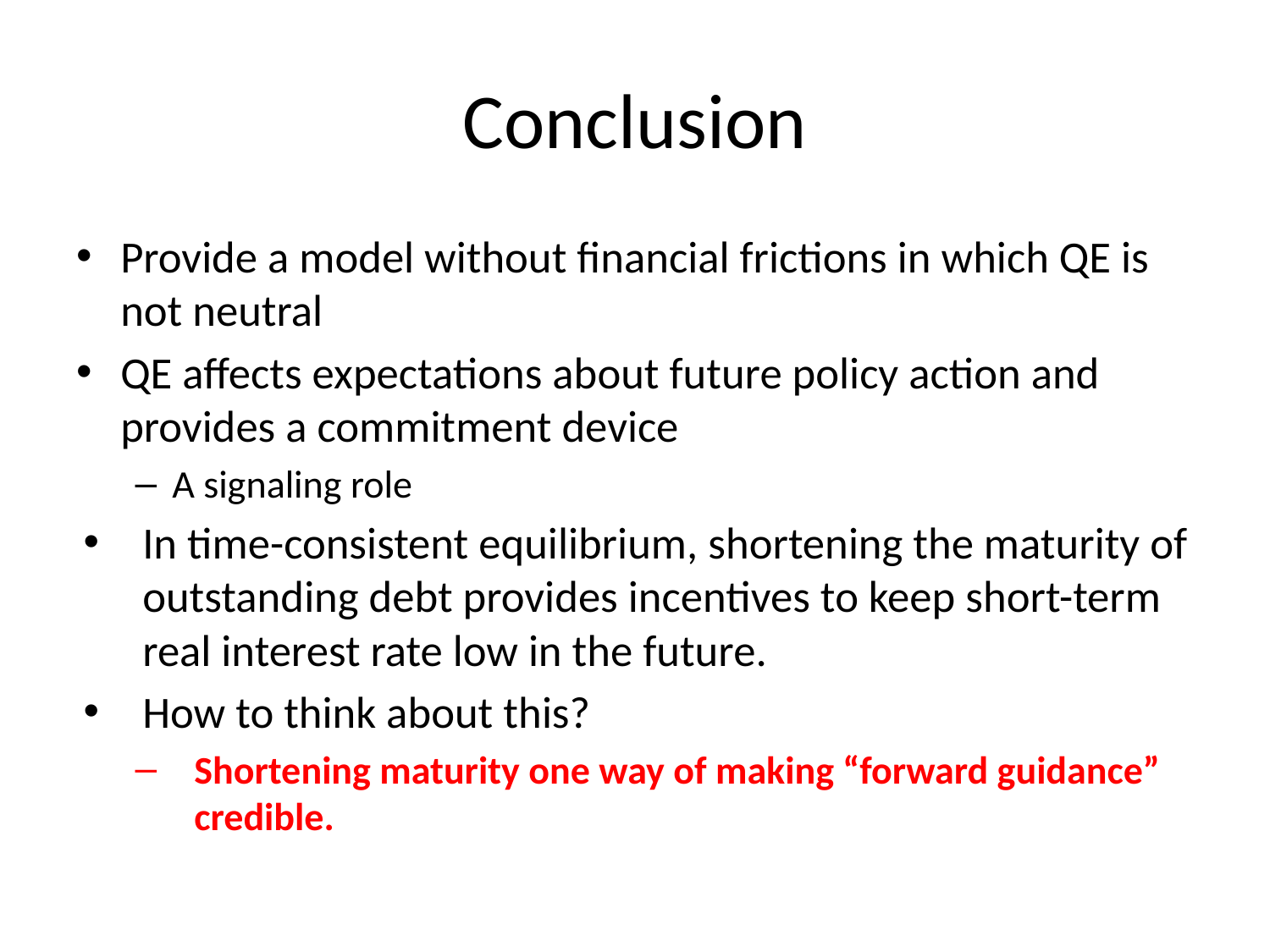

# Conclusion
Provide a model without financial frictions in which QE is not neutral
QE affects expectations about future policy action and provides a commitment device
A signaling role
In time-consistent equilibrium, shortening the maturity of outstanding debt provides incentives to keep short-term real interest rate low in the future.
How to think about this?
Shortening maturity one way of making “forward guidance” credible.